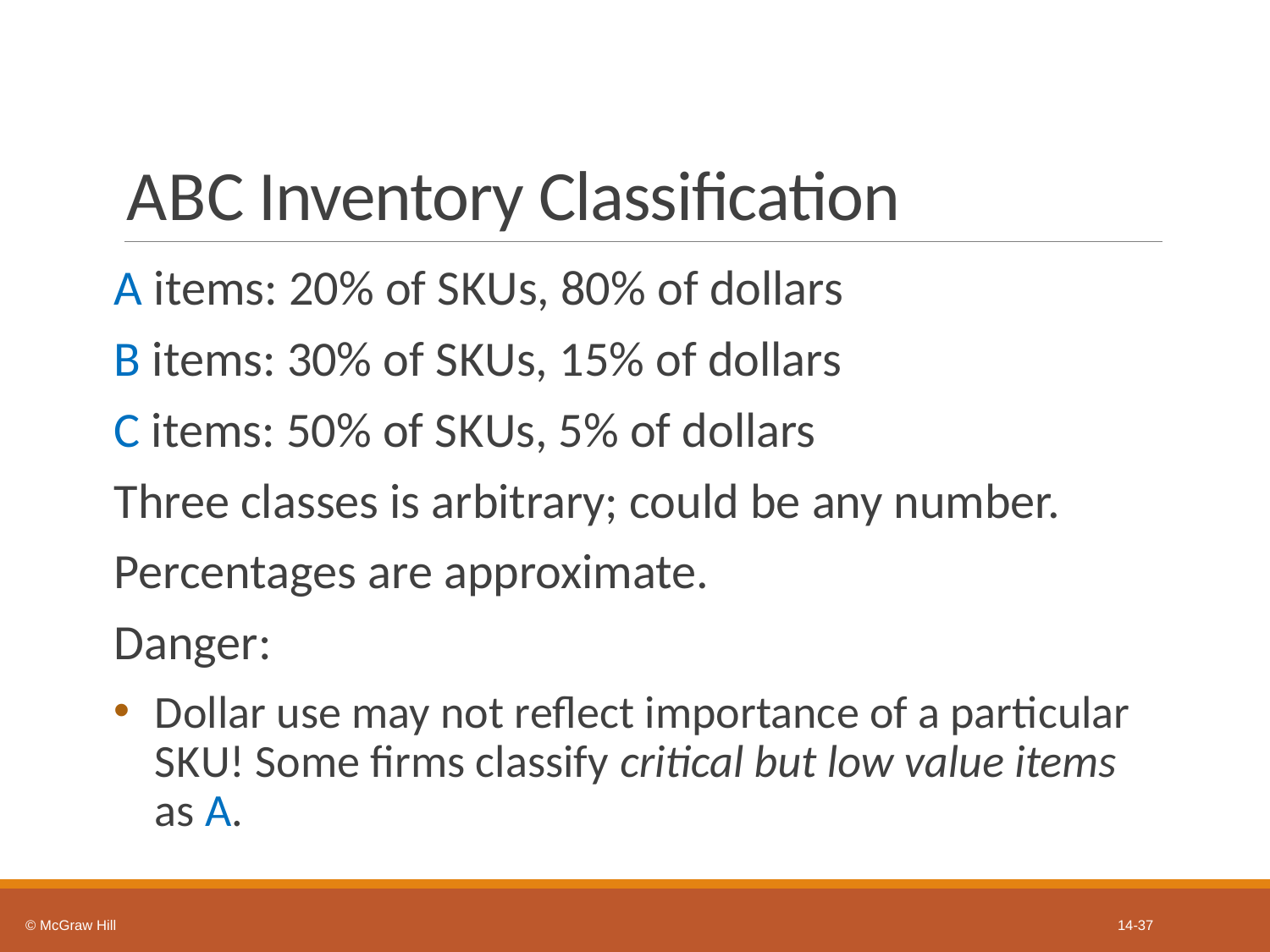

# A B C Inventory Classification
A items: 20% of S K Us, 80% of dollars
B items: 30% of S K Us, 15% of dollars
C items: 50% of S K Us, 5% of dollars
Three classes is arbitrary; could be any number.
Percentages are approximate.
Danger:
Dollar use may not reflect importance of a particular S K U! Some firms classify critical but low value items as A.